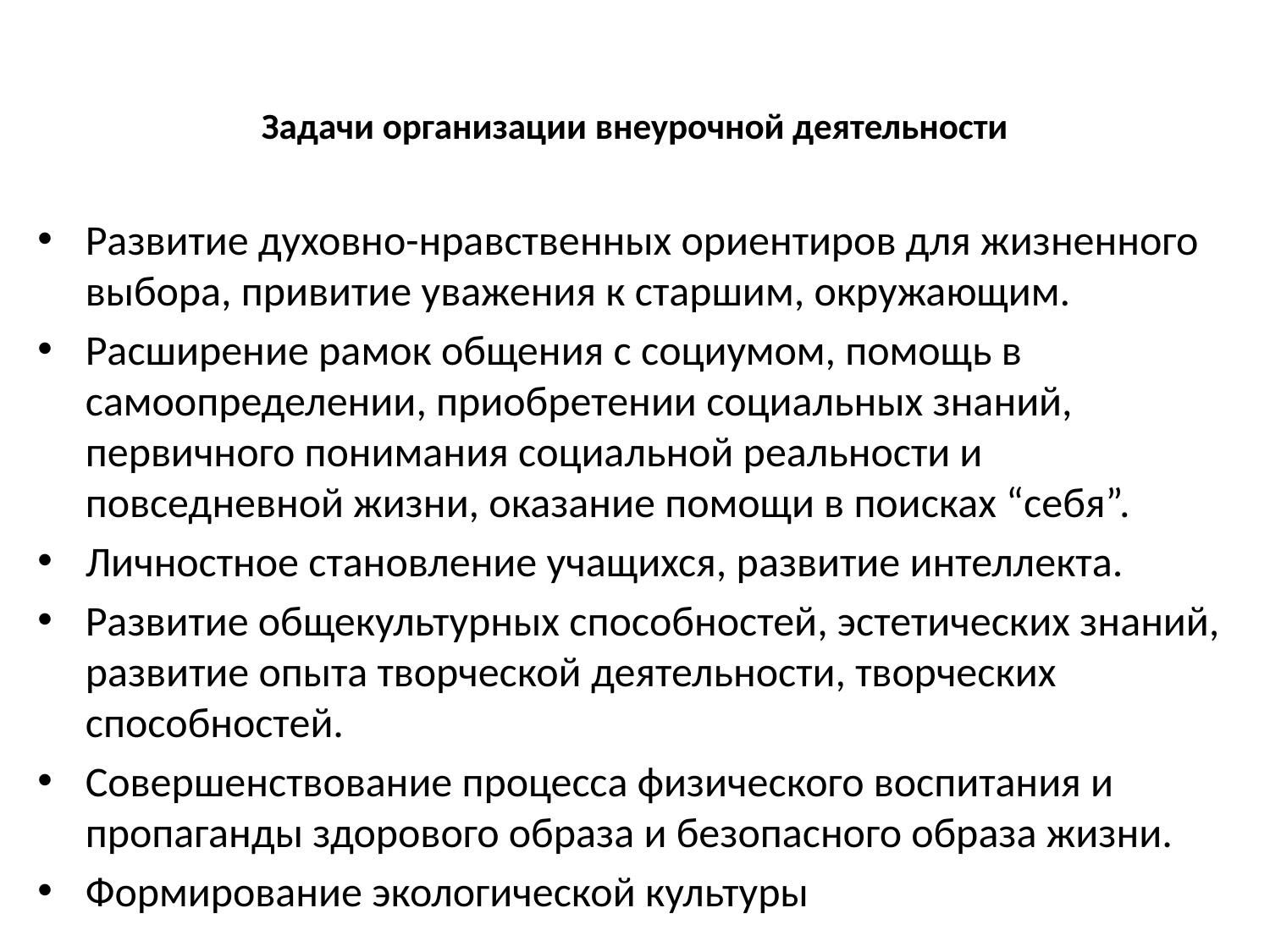

# Задачи организации внеурочной деятельности
Развитие духовно-нравственных ориентиров для жизненного выбора, привитие уважения к старшим, окружающим.
Расширение рамок общения с социумом, помощь в самоопределении, приобретении социальных знаний, первичного понимания социальной реальности и повседневной жизни, оказание помощи в поисках “себя”.
Личностное становление учащихся, развитие интеллекта.
Развитие общекультурных способностей, эстетических знаний, развитие опыта творческой деятельности, творческих способностей.
Совершенствование процесса физического воспитания и пропаганды здорового образа и безопасного образа жизни.
Формирование экологической культуры